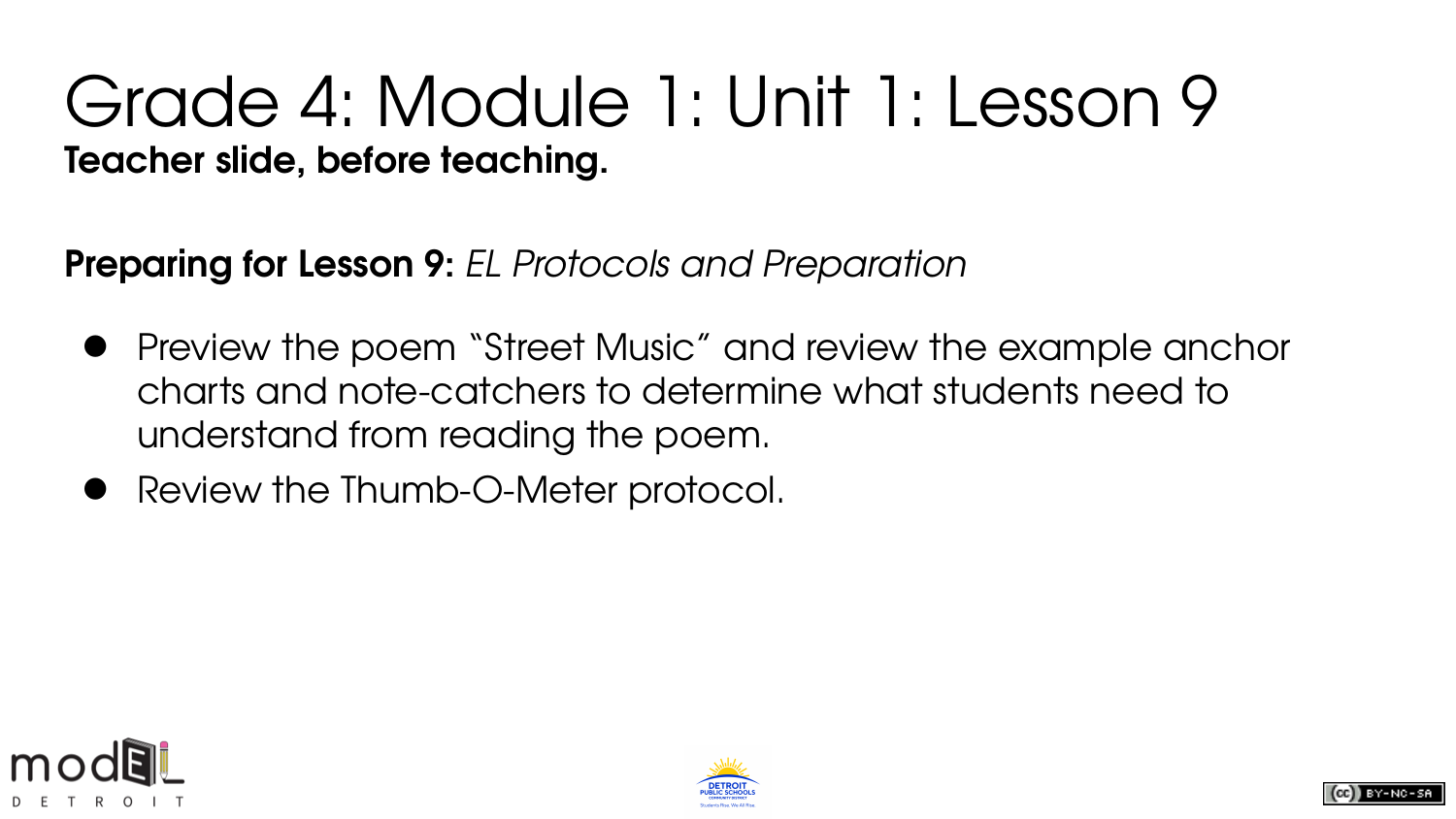

# Grade 4: Module 1: Unit 1: Lesson 9
Teacher slide, before teaching.
Preparing for Lesson 9: EL Protocols and Preparation

Preview the poem “Street Music” and review the example anchor charts and note-catchers to determine what students need to understand from reading the poem.
Review the Thumb-O-Meter protocol.